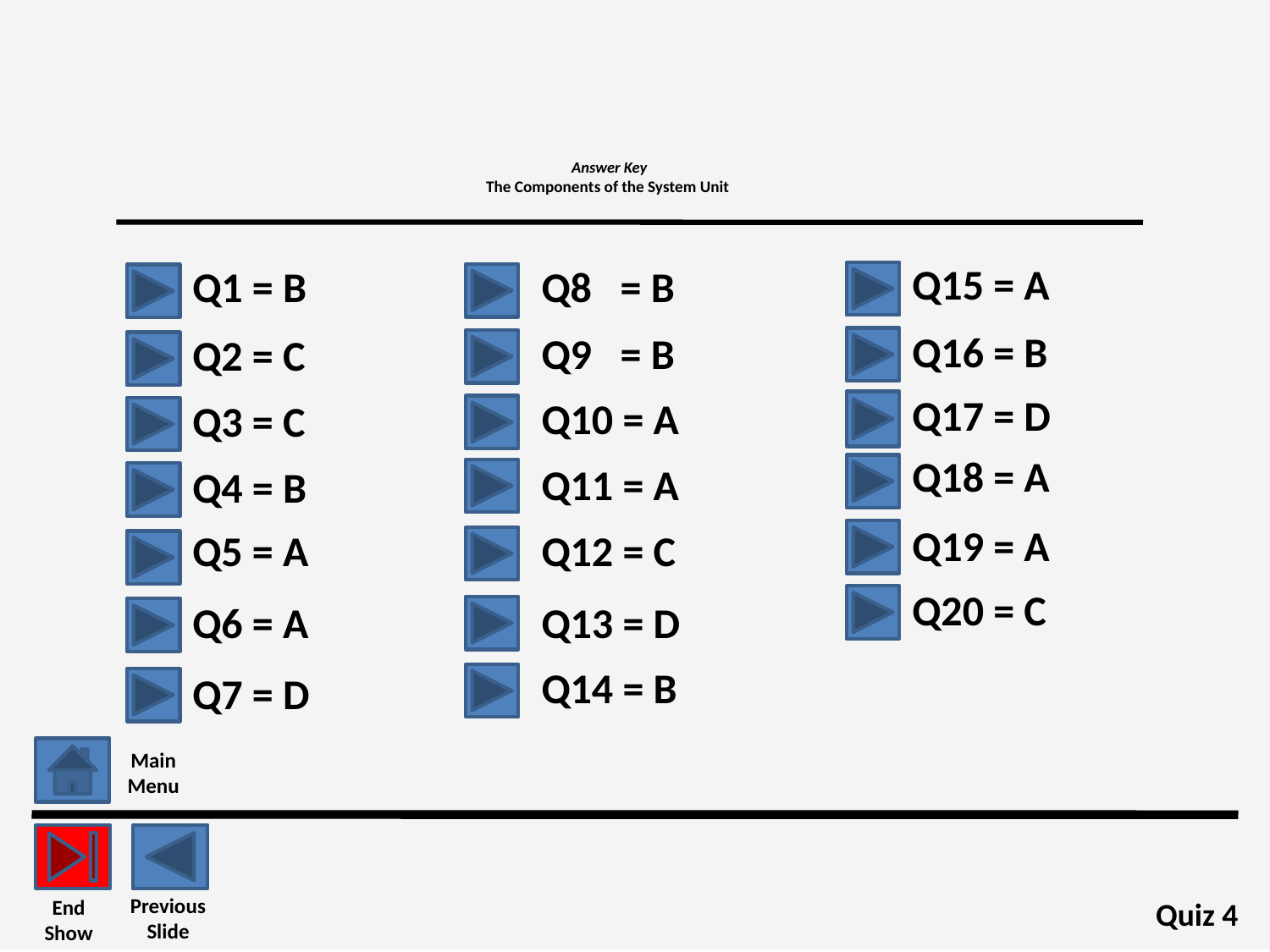

# Answer Key The Components of the System Unit
Q15 = A
Q1 = B
Q8   = B

Q16 = B
Q9   = B
Q2 = C

Q17 = D
Q10 = A
Q3 = C

Q18 = A
Q11 = A
Q4 = B

Q19 = A
Q5 = A
Q12 = C

Q20 = C

Q6 = A
Q13 = D

Q14 = B
Q7 = D

Main
Menu

Previous
Slide
End Show
Quiz 4